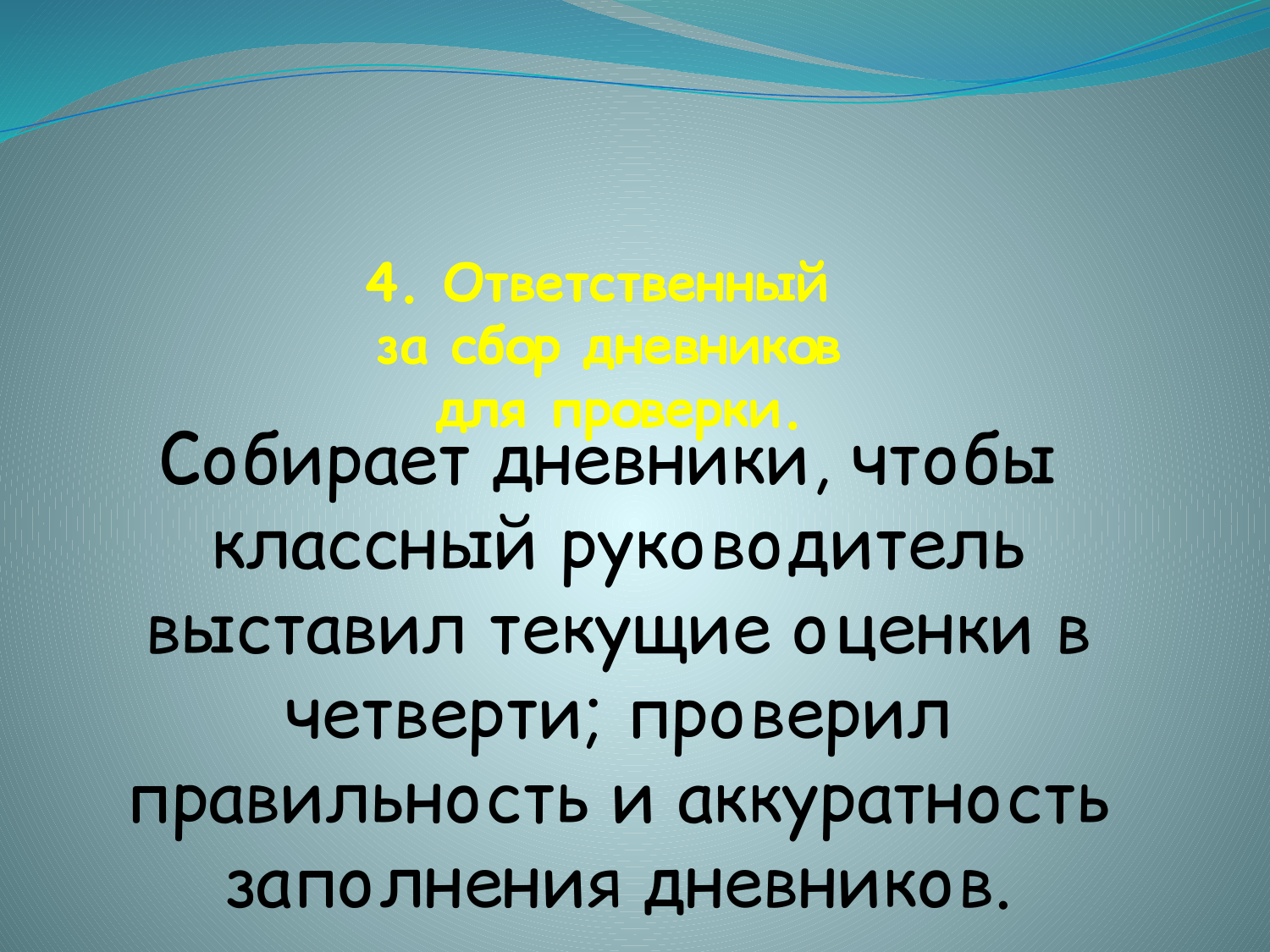

# 4. Ответственный за сбор дневников для проверки.
Собирает дневники, чтобы  классный руководитель выставил текущие оценки в четверти; проверил правильность и аккуратность заполнения дневников.